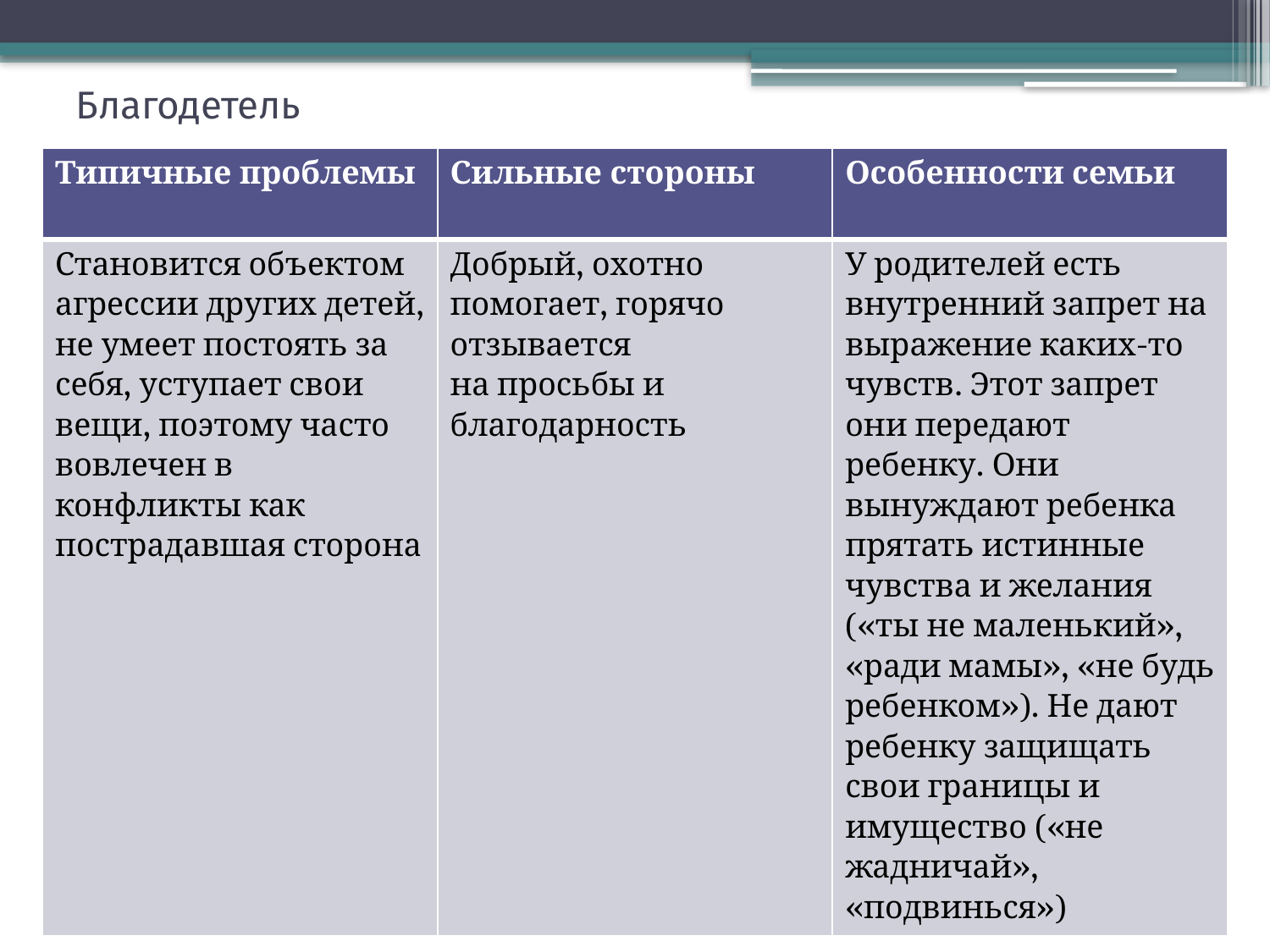

# Благодетель
| Типичные проблемы | Сильные стороны | Особенности семьи |
| --- | --- | --- |
| Становится объектом агрессии других детей, не умеет постоять за себя, уступает свои вещи, поэтому часто вовлечен в конфликты как пострадавшая сторона | Добрый, охотно помогает, горячо отзывается на просьбы и благодарность | У родителей есть внутренний запрет на выражение каких-то чувств. Этот запрет они передают ребенку. Они вынуждают ребенка прятать истинные чувства и желания («ты не маленький», «ради мамы», «не будь ребенком»). Не дают ребенку защищать свои границы и имущество («не жадничай», «подвинься») |